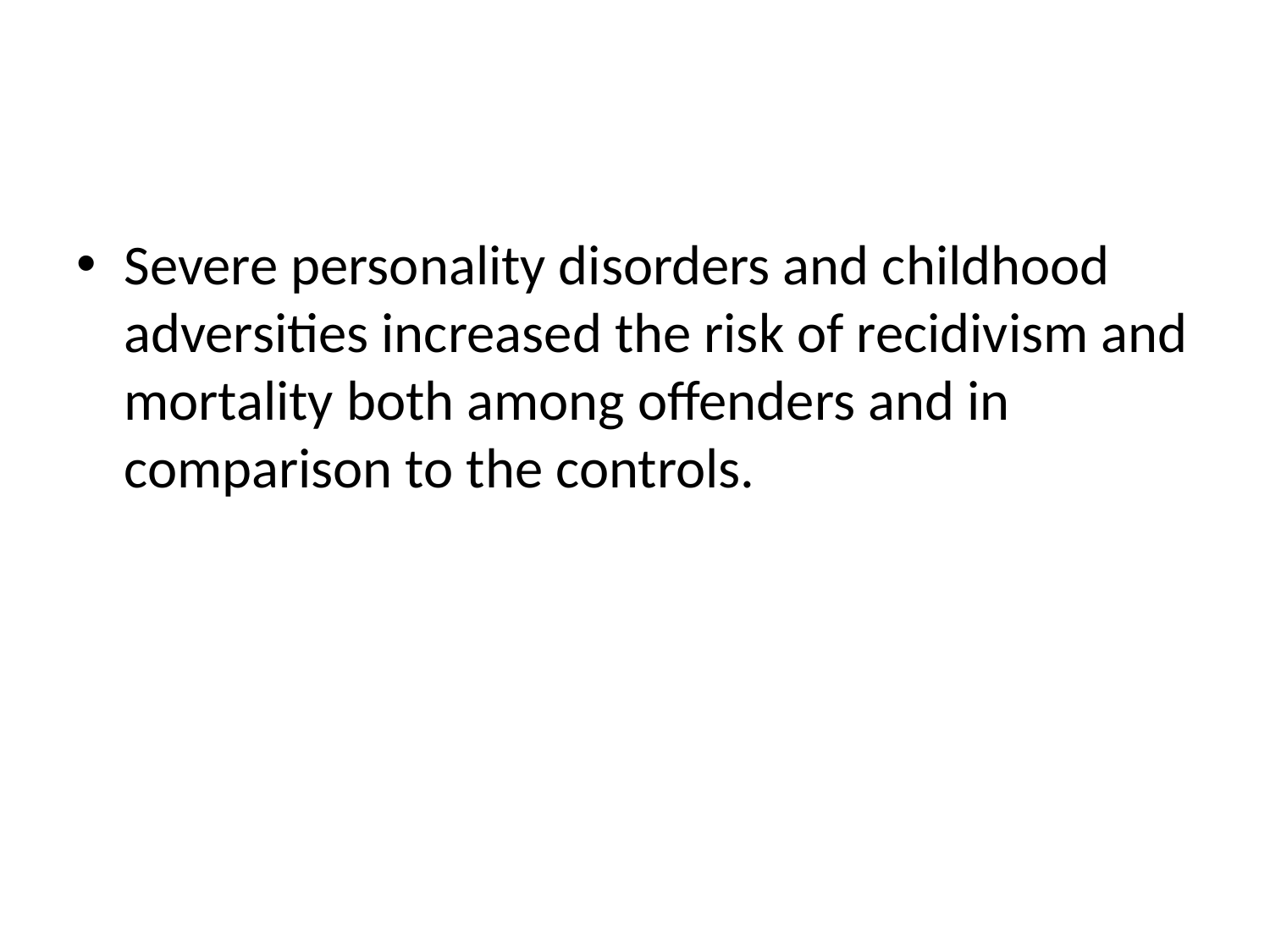

#
Severe personality disorders and childhood adversities increased the risk of recidivism and mortality both among offenders and in comparison to the controls.